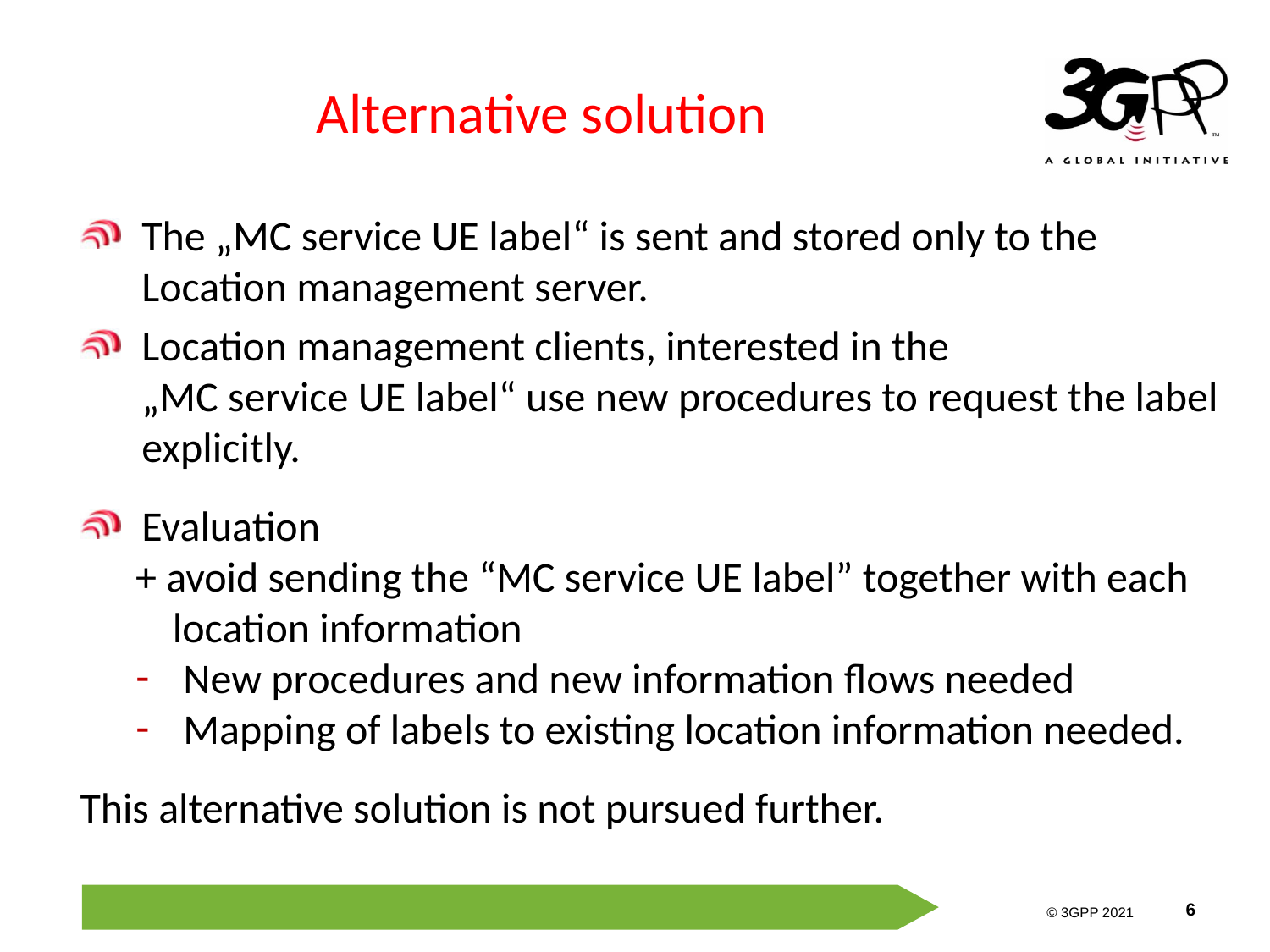

# Alternative solution
The „MC service UE label“ is sent and stored only to the Location management server.
Location management clients, interested in the
„MC service UE label“ use new procedures to request the label explicitly.

Evaluation
+ avoid sending the “MC service UE label” together with each location information
New procedures and new information flows needed
Mapping of labels to existing location information needed.

This alternative solution is not pursued further.